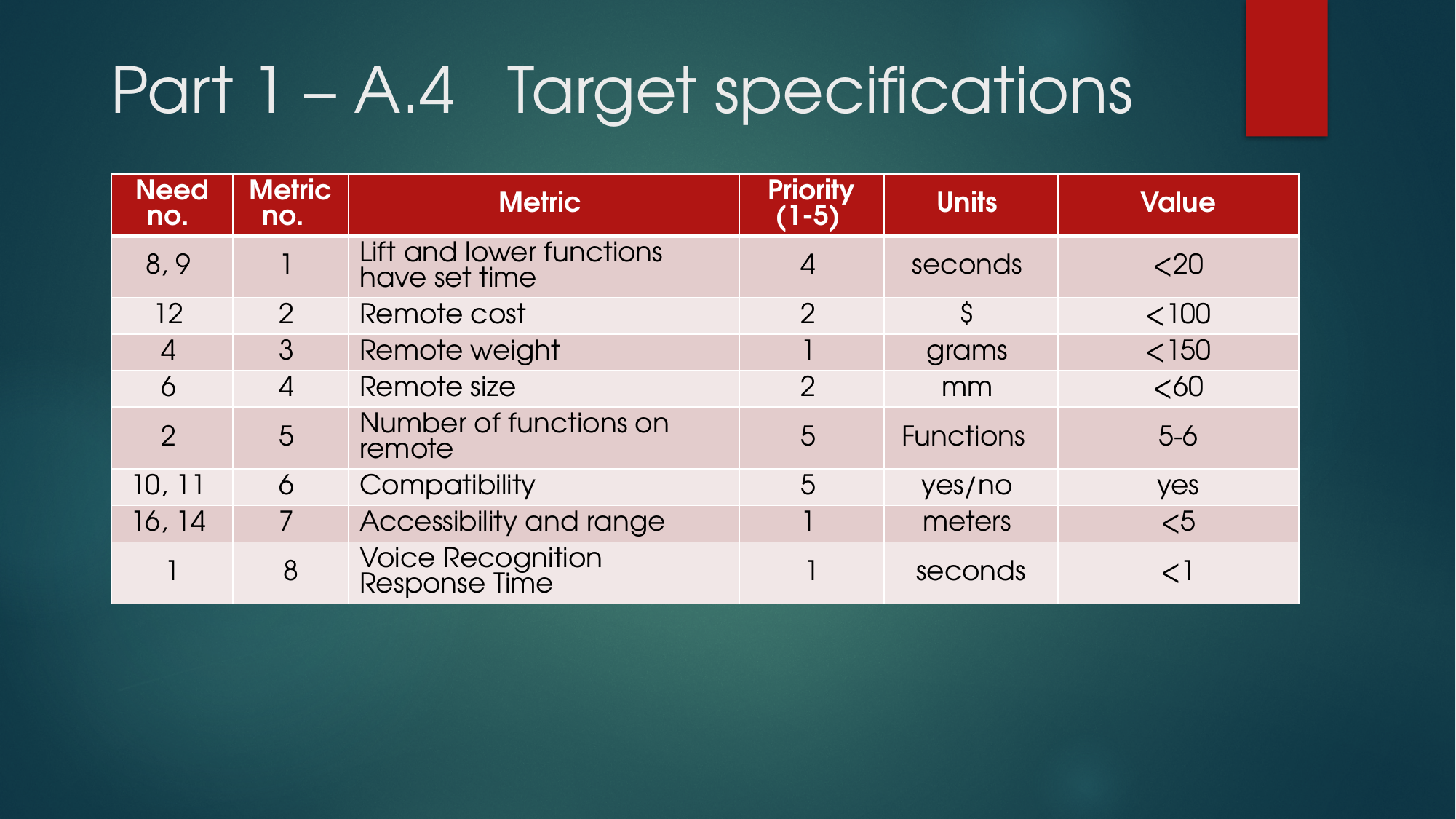

# Part 1 – A.4   Target specifications
| Need no. | Metric no. | Metric | Priority (1-5) | Units | Value |
| --- | --- | --- | --- | --- | --- |
| 8, 9 | 1 | Lift and lower functions have set time | 4 | seconds | <20 |
| 12 | 2 | Remote cost | 2 | $ | <100 |
| 4 | 3 | Remote weight | 1 | grams | <150 |
| 6 | 4 | Remote size | 2 | mm | <60 |
| 2 | 5 | Number of functions on remote | 5 | Functions | 5-6 |
| 10, 11 | 6 | Compatibility | 5 | yes/no | yes |
| 16, 14 | 7 | Accessibility and range | 1 | meters | <5 |
| 1 | 8 | Voice Recognition Response Time | 1 | seconds | <1 |